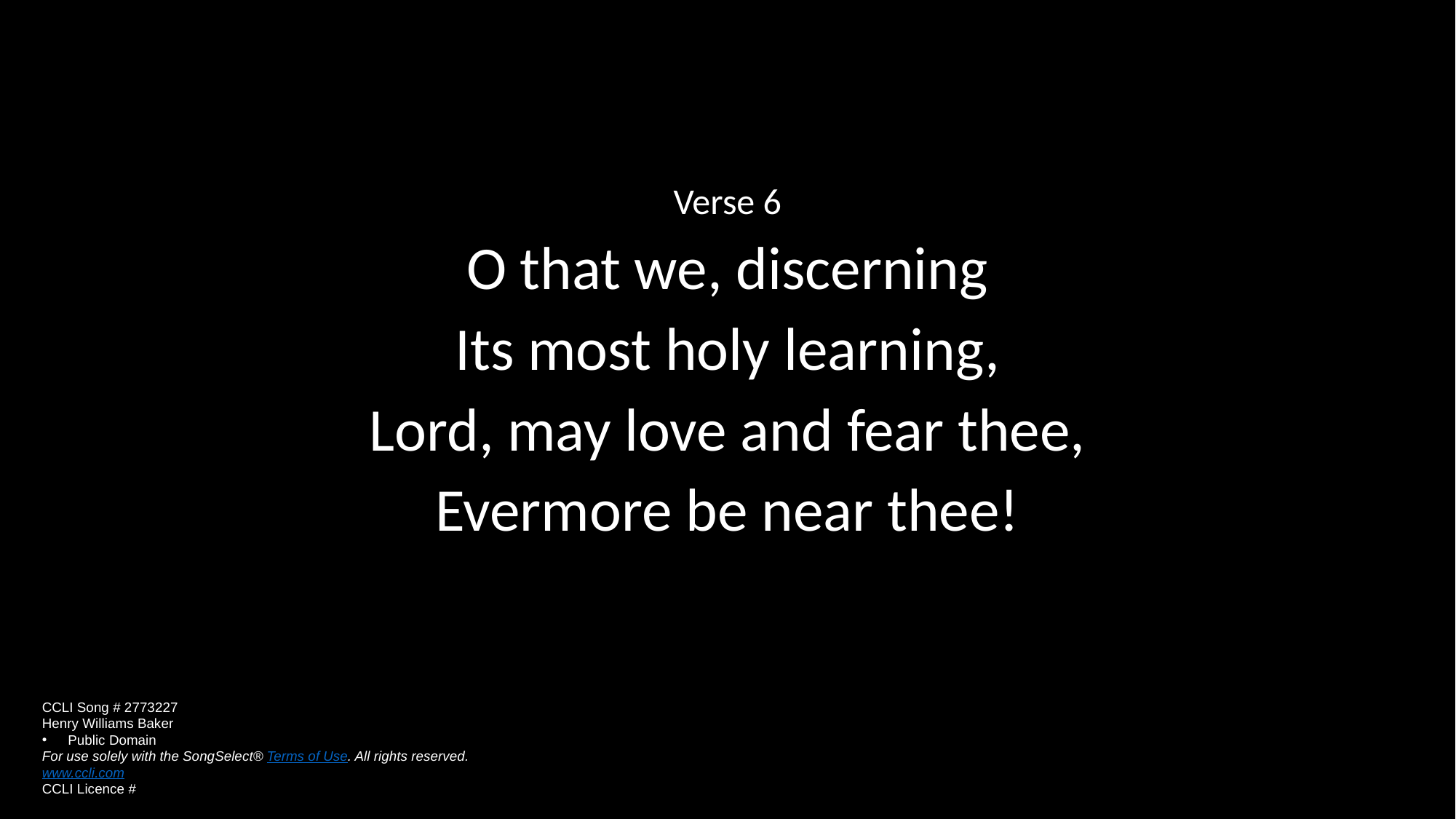

Verse 6
O that we, discerning
Its most holy learning,
Lord, may love and fear thee,
Evermore be near thee!
CCLI Song # 2773227
Henry Williams Baker
Public Domain
For use solely with the SongSelect® Terms of Use. All rights reserved. www.ccli.com
CCLI Licence #